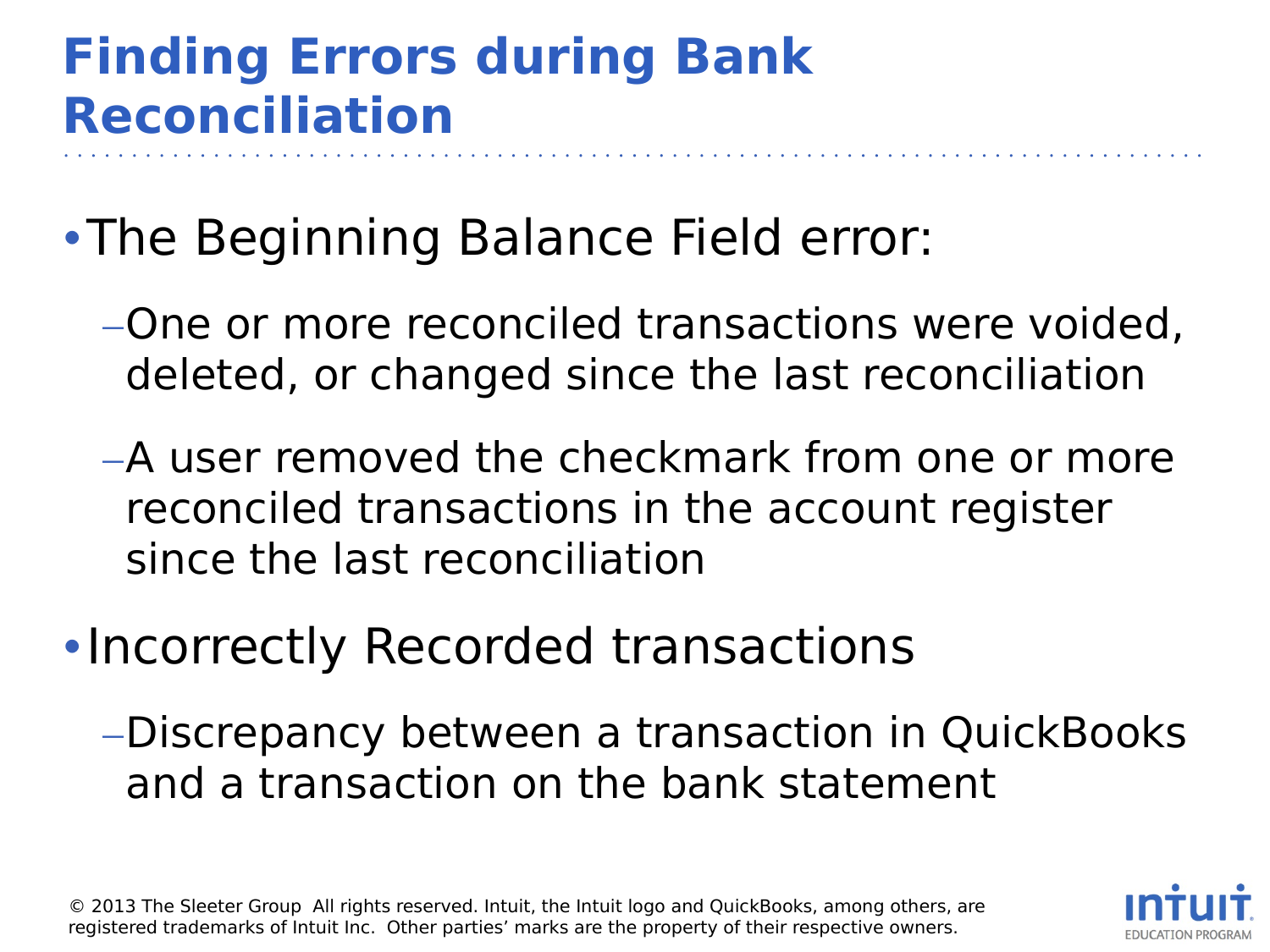

# Finding Errors during Bank Reconciliation
The Beginning Balance Field error:
One or more reconciled transactions were voided, deleted, or changed since the last reconciliation
A user removed the checkmark from one or more reconciled transactions in the account register since the last reconciliation
Incorrectly Recorded transactions
Discrepancy between a transaction in QuickBooks and a transaction on the bank statement